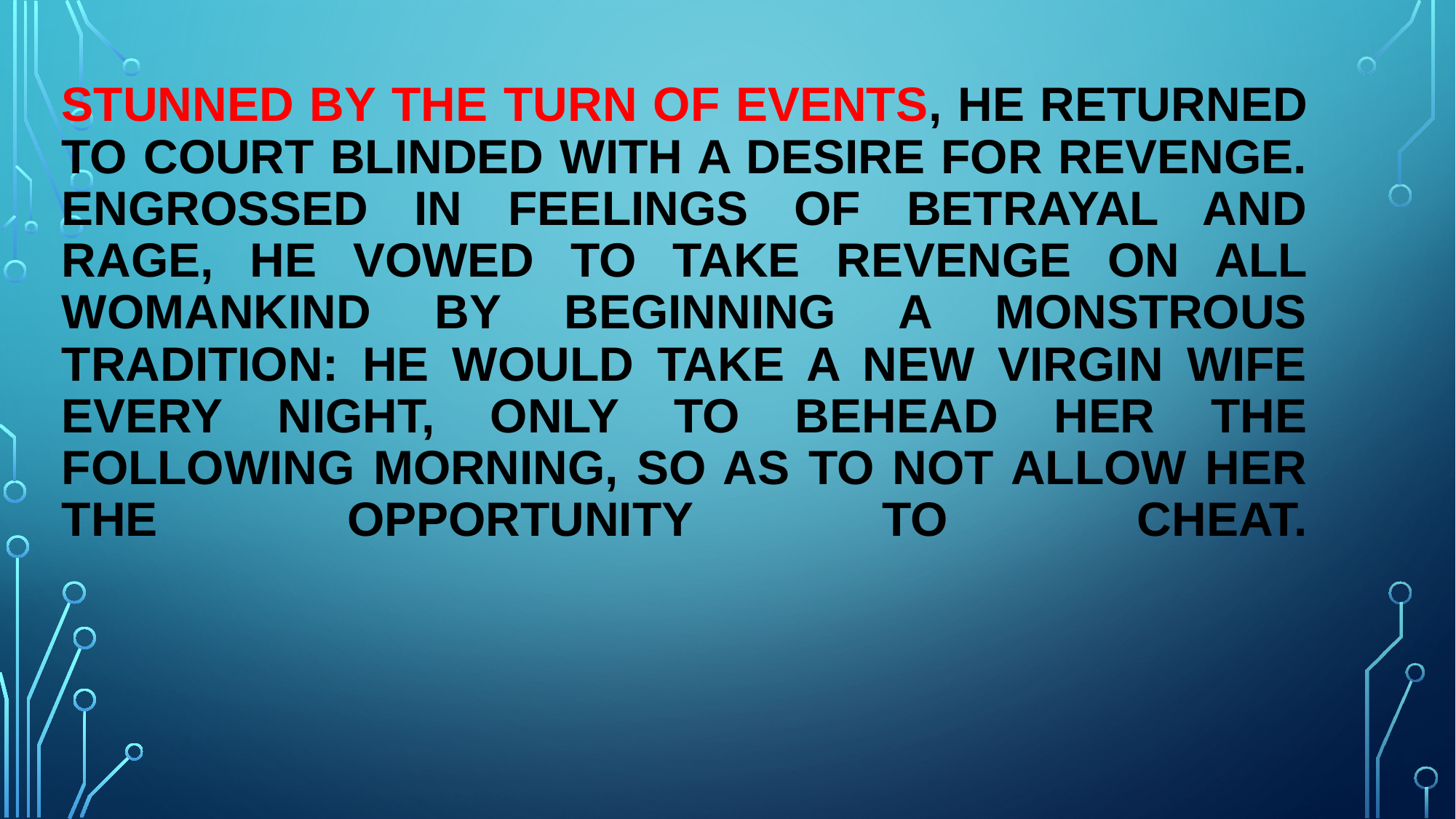

# Stunned by the turn of events, he returned to court blinded with a desire for revenge. Engrossed in feelings of betrayal and rage, he vowed to take revenge on all womankind by beginning a monstrous tradition: he would take a new virgin wife every night, only to behead her the following morning, so as to not allow her the opportunity to cheat.